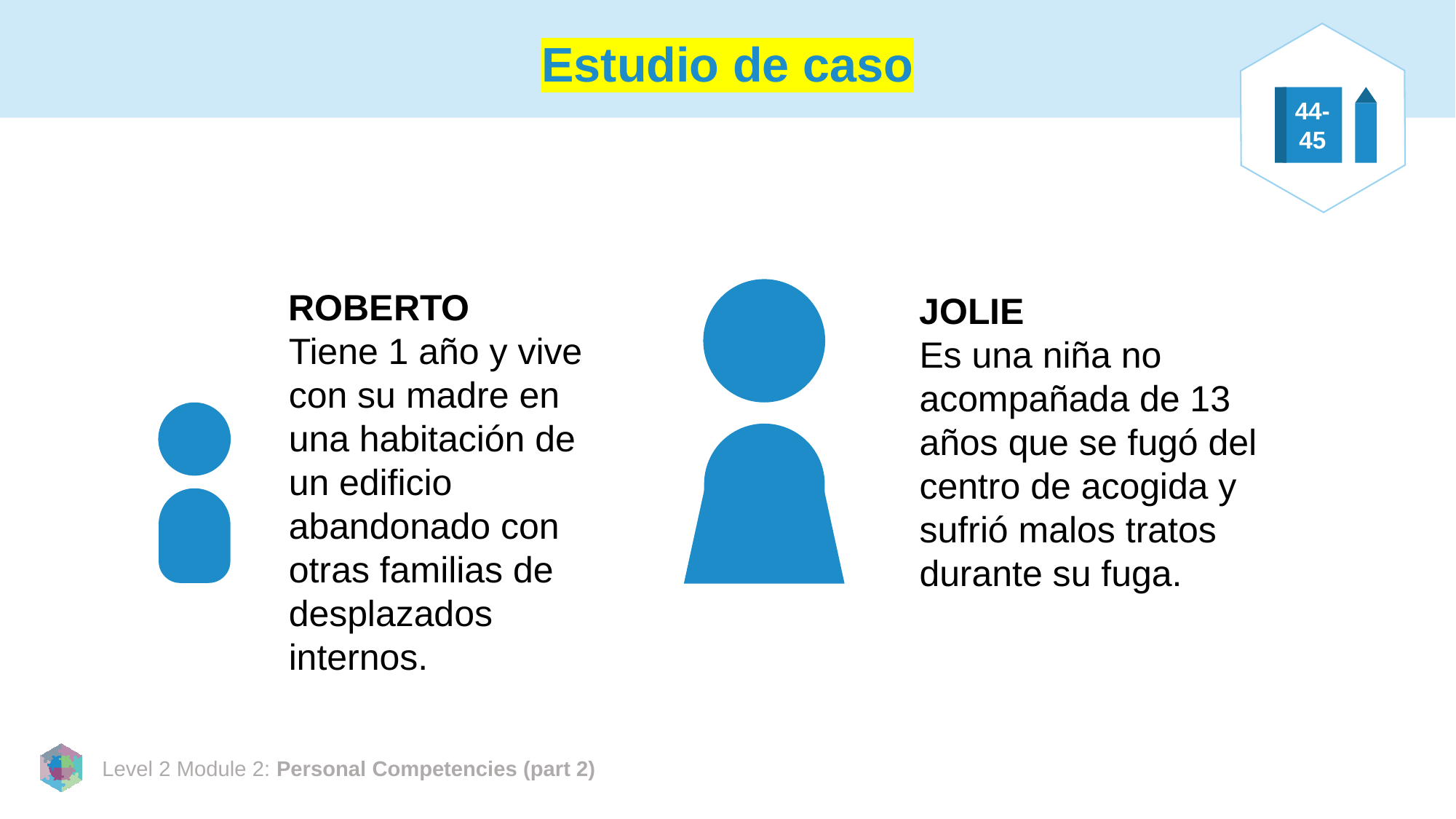

# Estudio de caso

44-
45

ROBERTO
Tiene 1 año y vive con su madre en una habitación de un edificio abandonado con otras familias de desplazados internos.

JOLIE
Es una niña no acompañada de 13 años que se fugó del centro de acogida y sufrió malos tratos durante su fuga.